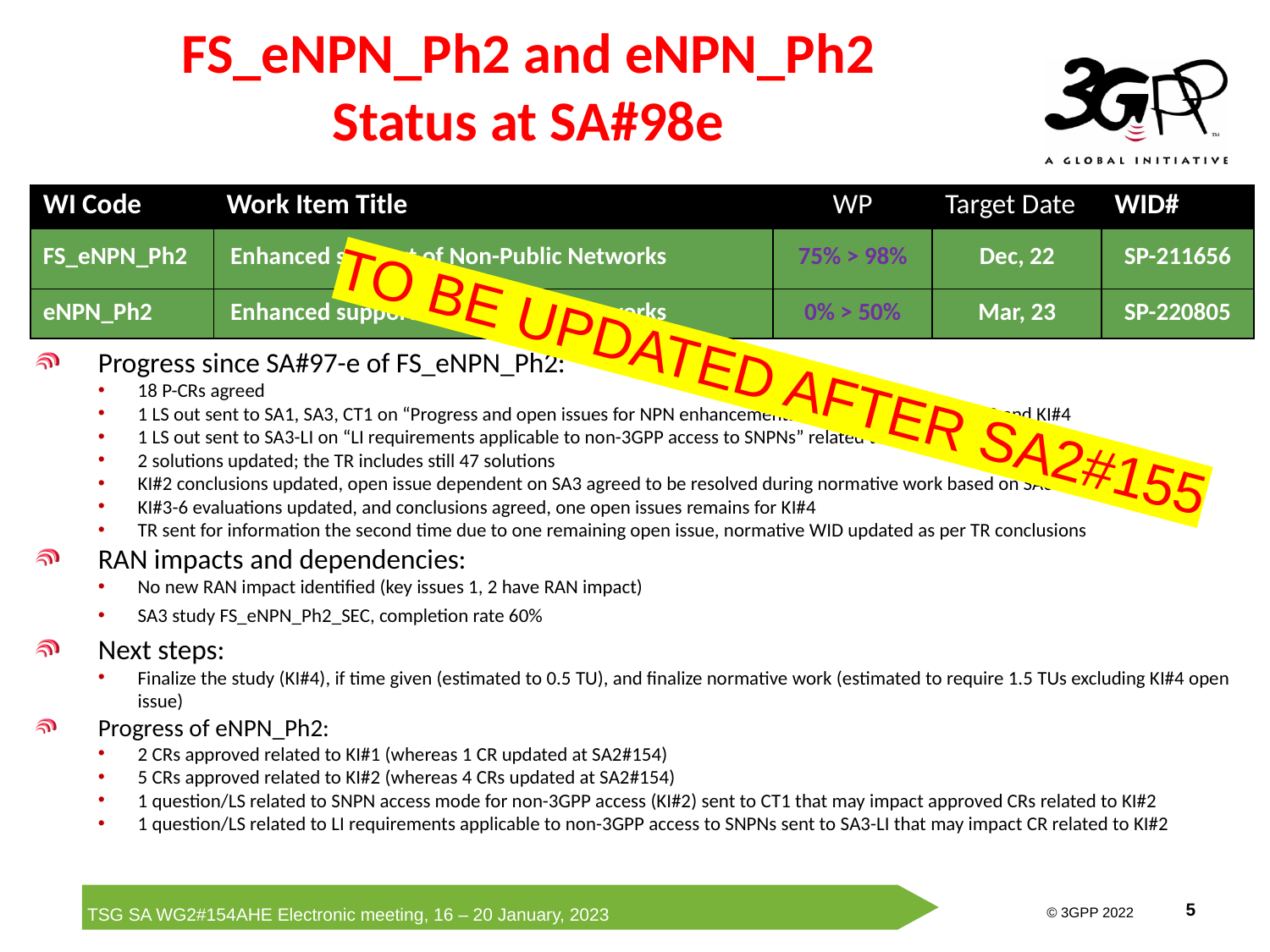

# FS_eNPN_Ph2 and eNPN_Ph2 Status at SA#98e
| WI Code | Work Item Title | WP | Target Date | WID# |
| --- | --- | --- | --- | --- |
| FS\_eNPN\_Ph2 | Enhanced support of Non-Public Networks | 75% > 98% | Dec, 22 | SP-211656 |
| eNPN\_Ph2 | Enhanced support of Non-Public Networks | 0% > 50% | Mar, 23 | SP-220805 |
Progress since SA#97-e of FS_eNPN_Ph2:
18 P-CRs agreed
1 LS out sent to SA1, SA3, CT1 on “Progress and open issues for NPN enhancements in Rel-18” related to KI#2 and KI#4
1 LS out sent to SA3-LI on “LI requirements applicable to non-3GPP access to SNPNs” related to KI#2
2 solutions updated; the TR includes still 47 solutions
KI#2 conclusions updated, open issue dependent on SA3 agreed to be resolved during normative work based on SA3 feedback
KI#3-6 evaluations updated, and conclusions agreed, one open issues remains for KI#4
TR sent for information the second time due to one remaining open issue, normative WID updated as per TR conclusions
RAN impacts and dependencies:
No new RAN impact identified (key issues 1, 2 have RAN impact)
SA3 study FS_eNPN_Ph2_SEC, completion rate 60%
Next steps:
Finalize the study (KI#4), if time given (estimated to 0.5 TU), and finalize normative work (estimated to require 1.5 TUs excluding KI#4 open issue)
Progress of eNPN_Ph2:
2 CRs approved related to KI#1 (whereas 1 CR updated at SA2#154)
5 CRs approved related to KI#2 (whereas 4 CRs updated at SA2#154)
1 question/LS related to SNPN access mode for non-3GPP access (KI#2) sent to CT1 that may impact approved CRs related to KI#2
1 question/LS related to LI requirements applicable to non-3GPP access to SNPNs sent to SA3-LI that may impact CR related to KI#2

TO BE UPDATED AFTER SA2#155